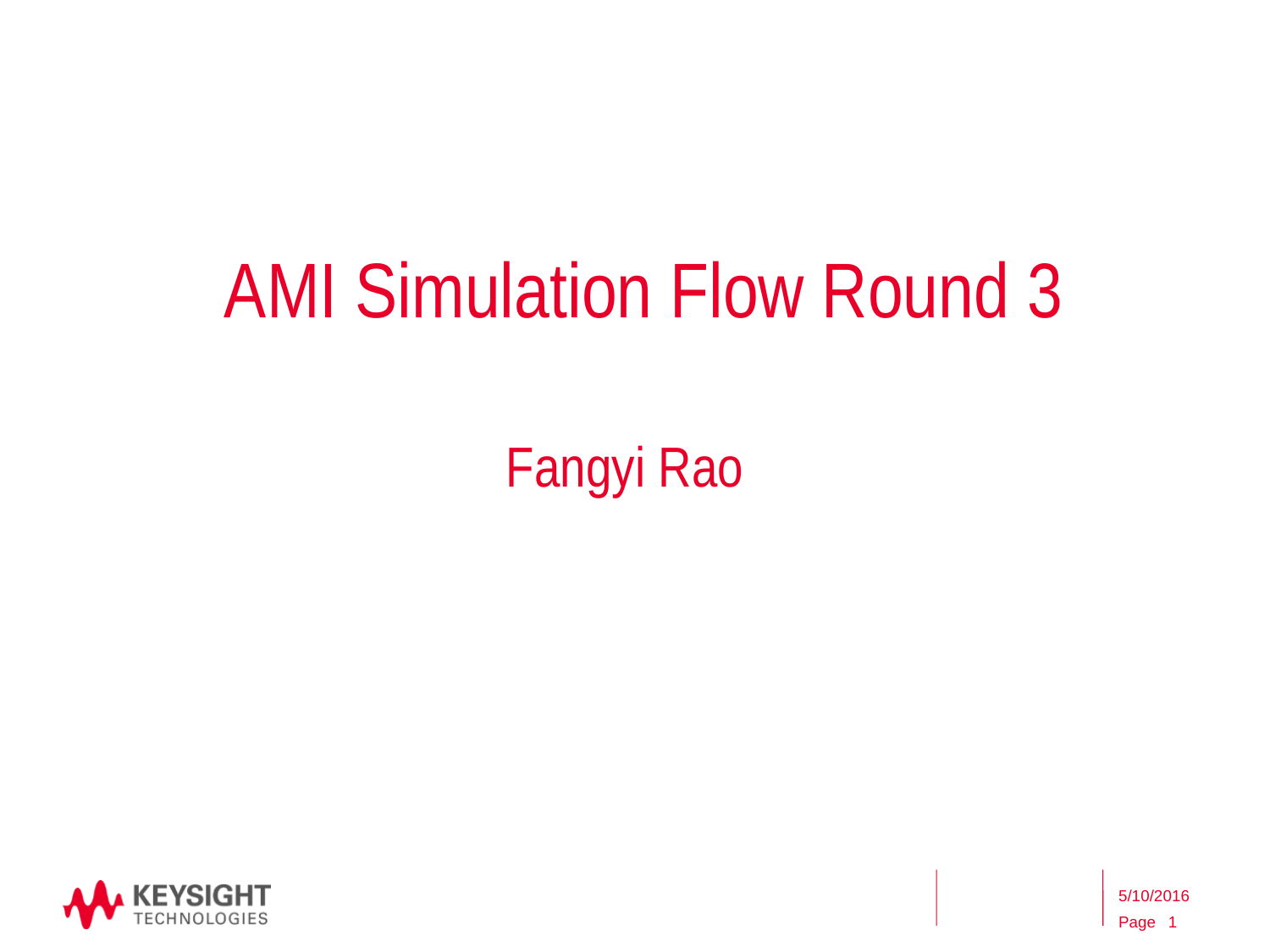

# AMI Simulation Flow Round 3
Fangyi Rao
5/10/2016
1